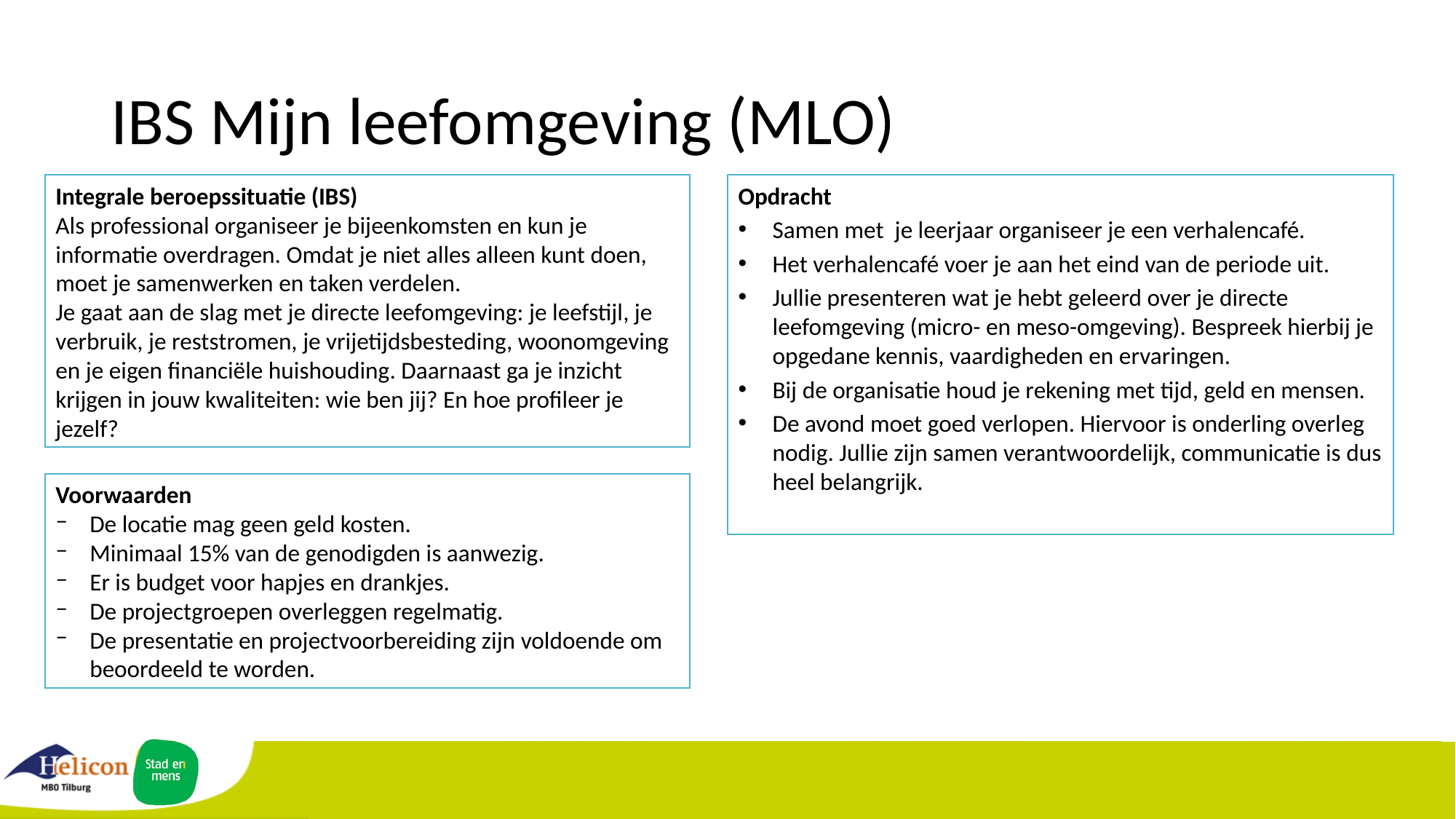

# IBS Mijn leefomgeving (MLO)
Integrale beroepssituatie (IBS)
Als professional organiseer je bijeenkomsten en kun je informatie overdragen. Omdat je niet alles alleen kunt doen, moet je samenwerken en taken verdelen.
Je gaat aan de slag met je directe leefomgeving: je leefstijl, je verbruik, je reststromen, je vrijetijdsbesteding, woonomgeving en je eigen financiële huishouding. Daarnaast ga je inzicht krijgen in jouw kwaliteiten: wie ben jij? En hoe profileer je jezelf?
Opdracht
Samen met  je leerjaar organiseer je een verhalencafé.
Het verhalencafé voer je aan het eind van de periode uit.
Jullie presenteren wat je hebt geleerd over je directe leefomgeving (micro- en meso-omgeving). Bespreek hierbij je opgedane kennis, vaardigheden en ervaringen.
Bij de organisatie houd je rekening met tijd, geld en mensen.
De avond moet goed verlopen. Hiervoor is onderling overleg nodig. Jullie zijn samen verantwoordelijk, communicatie is dus heel belangrijk.

Voorwaarden
De locatie mag geen geld kosten.
Minimaal 15% van de genodigden is aanwezig.
Er is budget voor hapjes en drankjes.
De projectgroepen overleggen regelmatig.
De presentatie en projectvoorbereiding zijn voldoende om beoordeeld te worden.